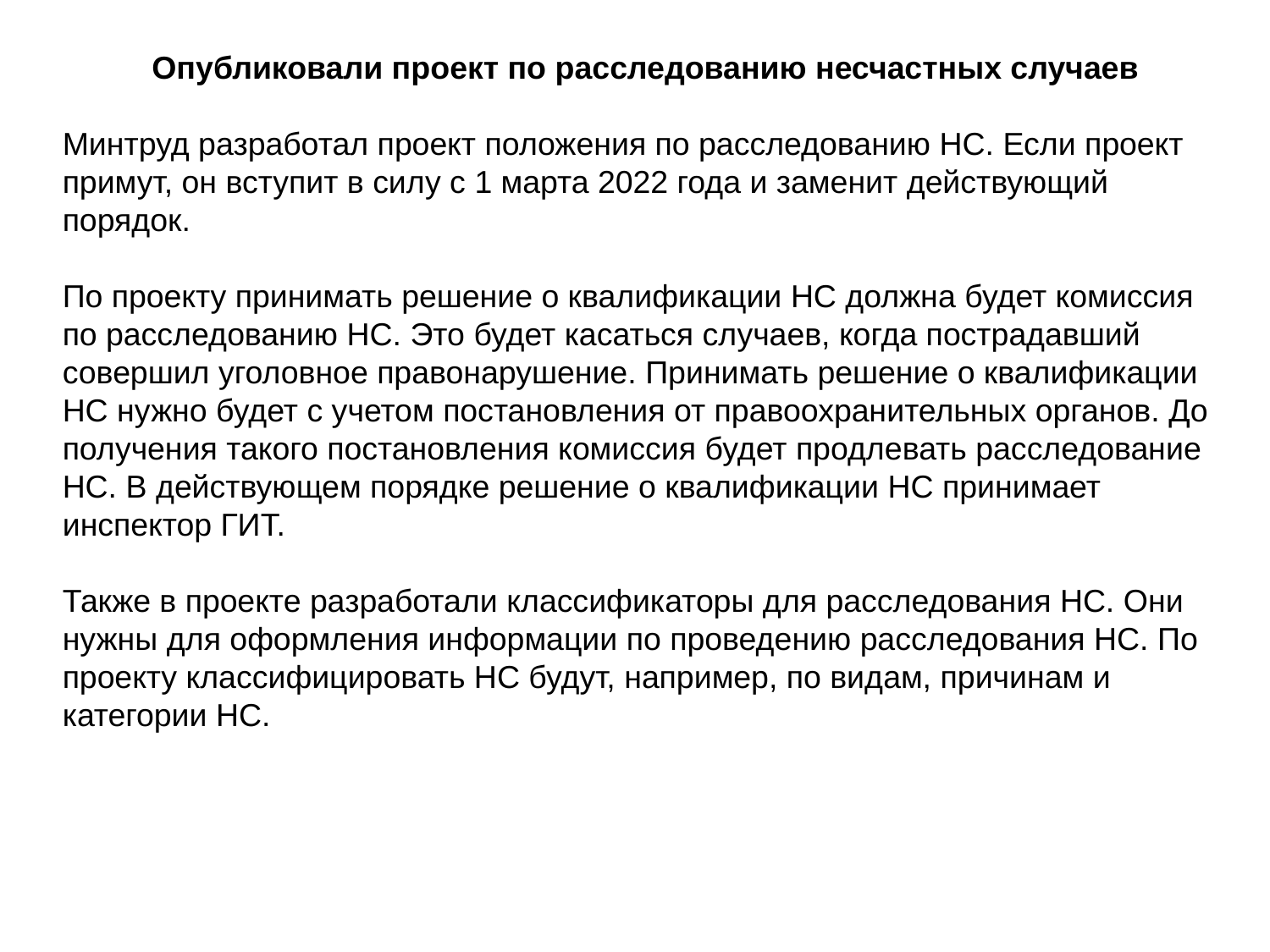

Опубликовали проект по расследованию несчастных случаев

Минтруд разработал проект положения по расследованию НС. Если проект примут, он вступит в силу с 1 марта 2022 года и заменит действующий порядок.

По проекту принимать решение о квалификации НС должна будет комиссия по расследованию НС. Это будет касаться случаев, когда пострадавший совершил уголовное правонарушение. Принимать решение о квалификации НС нужно будет с учетом постановления от правоохранительных органов. До получения такого постановления комиссия будет продлевать расследование НС. В действующем порядке решение о квалификации НС принимает инспектор ГИТ.

Также в проекте разработали классификаторы для расследования НС. Они нужны для оформления информации по проведению расследования НС. По проекту классифицировать НС будут, например, по видам, причинам и категории НС.